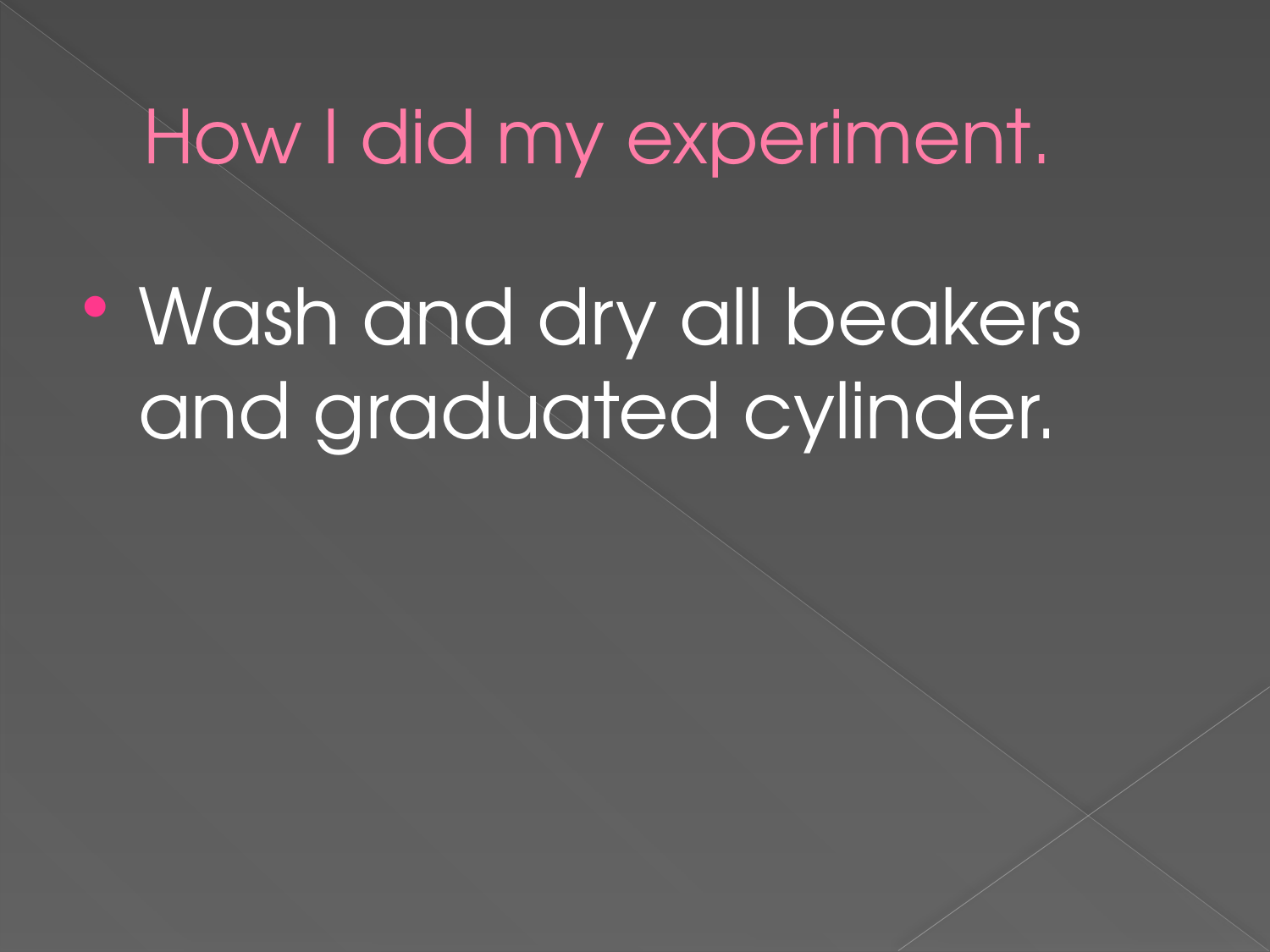

# How I did my experiment.
Wash and dry all beakers and graduated cylinder.